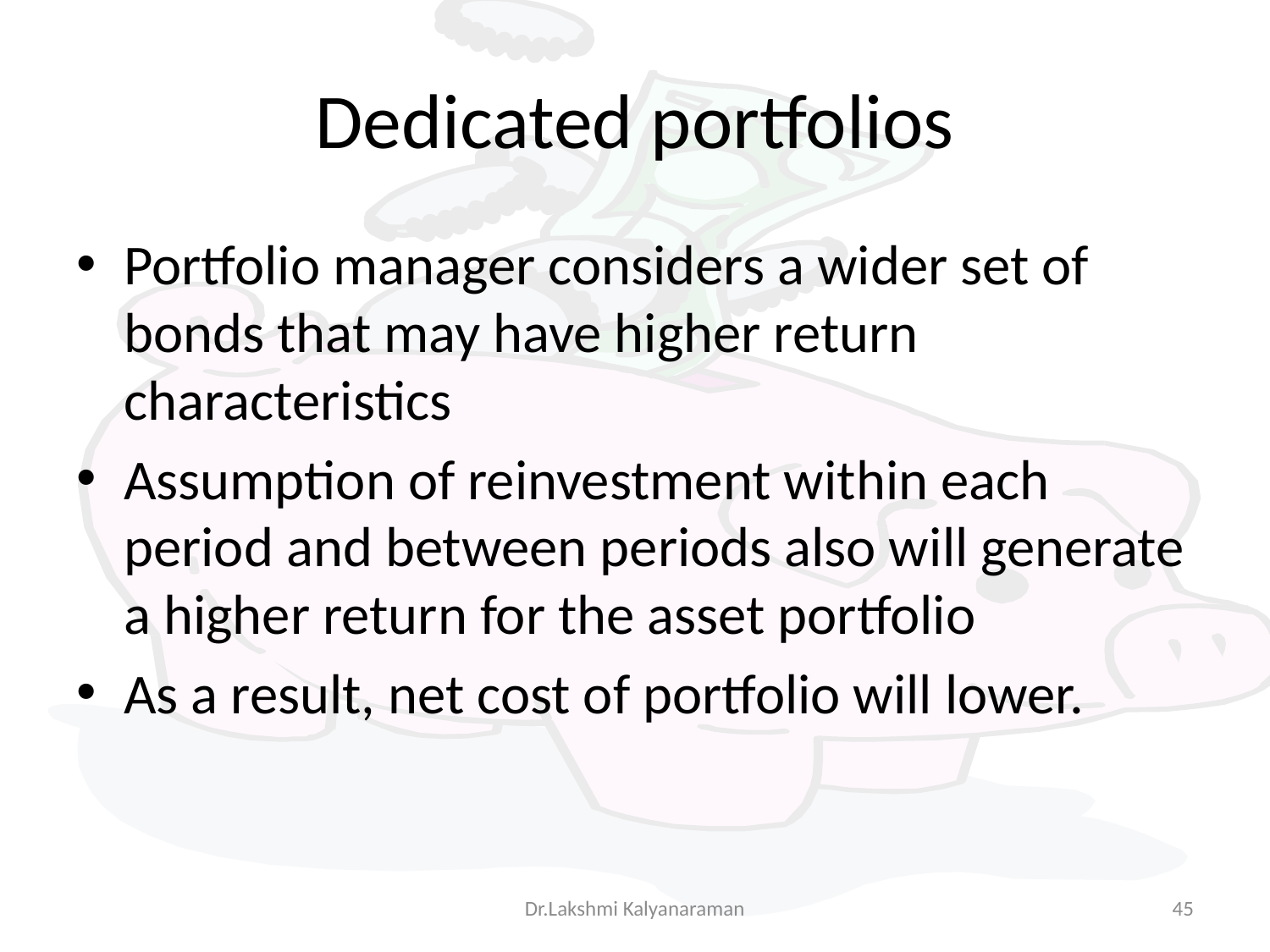

# Dedicated portfolios
Portfolio manager considers a wider set of bonds that may have higher return characteristics
Assumption of reinvestment within each period and between periods also will generate a higher return for the asset portfolio
As a result, net cost of portfolio will lower.
Dr.Lakshmi Kalyanaraman
45